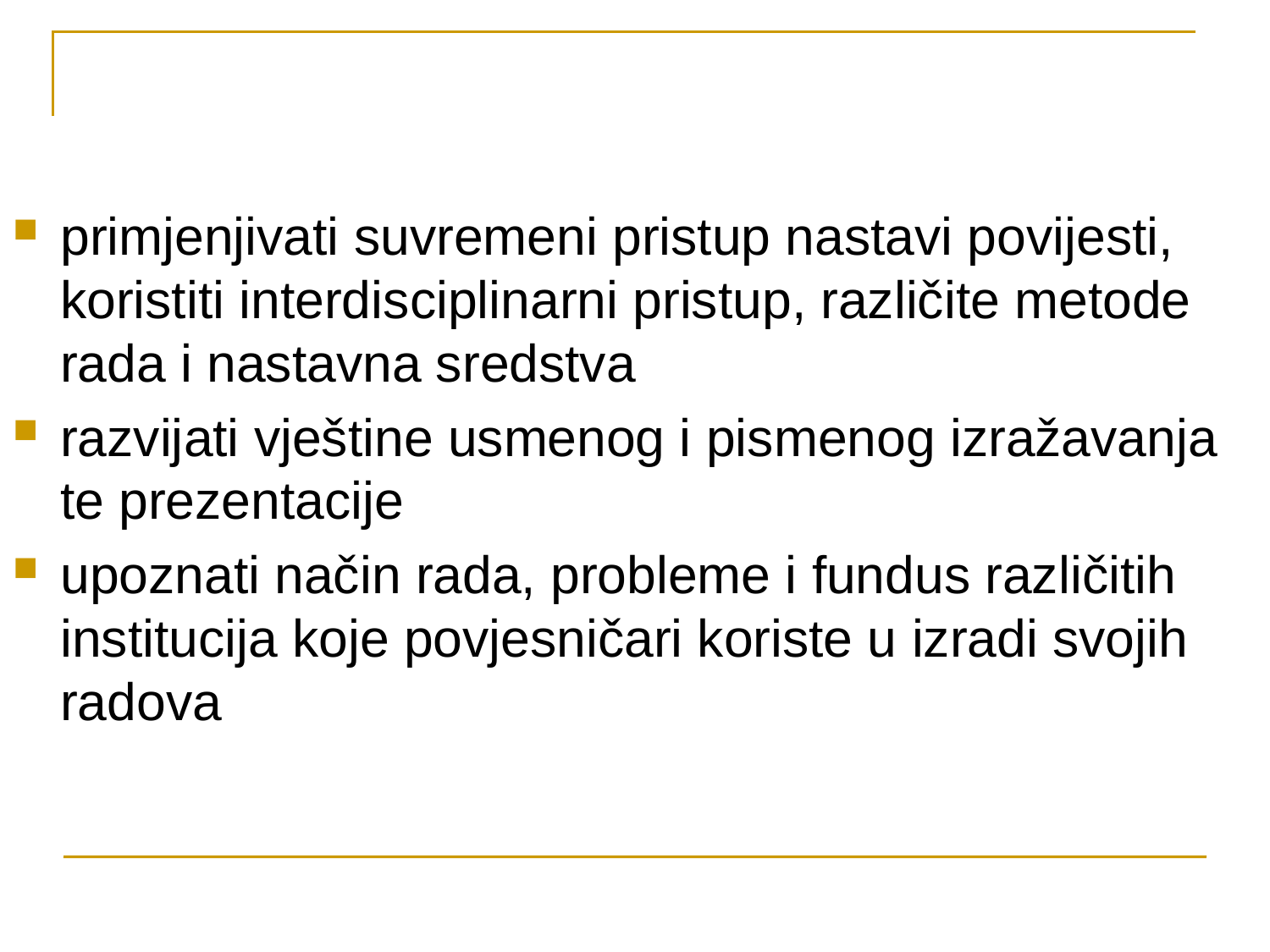

#
primjenjivati suvremeni pristup nastavi povijesti, koristiti interdisciplinarni pristup, različite metode rada i nastavna sredstva
razvijati vještine usmenog i pismenog izražavanja te prezentacije
upoznati način rada, probleme i fundus različitih institucija koje povjesničari koriste u izradi svojih radova